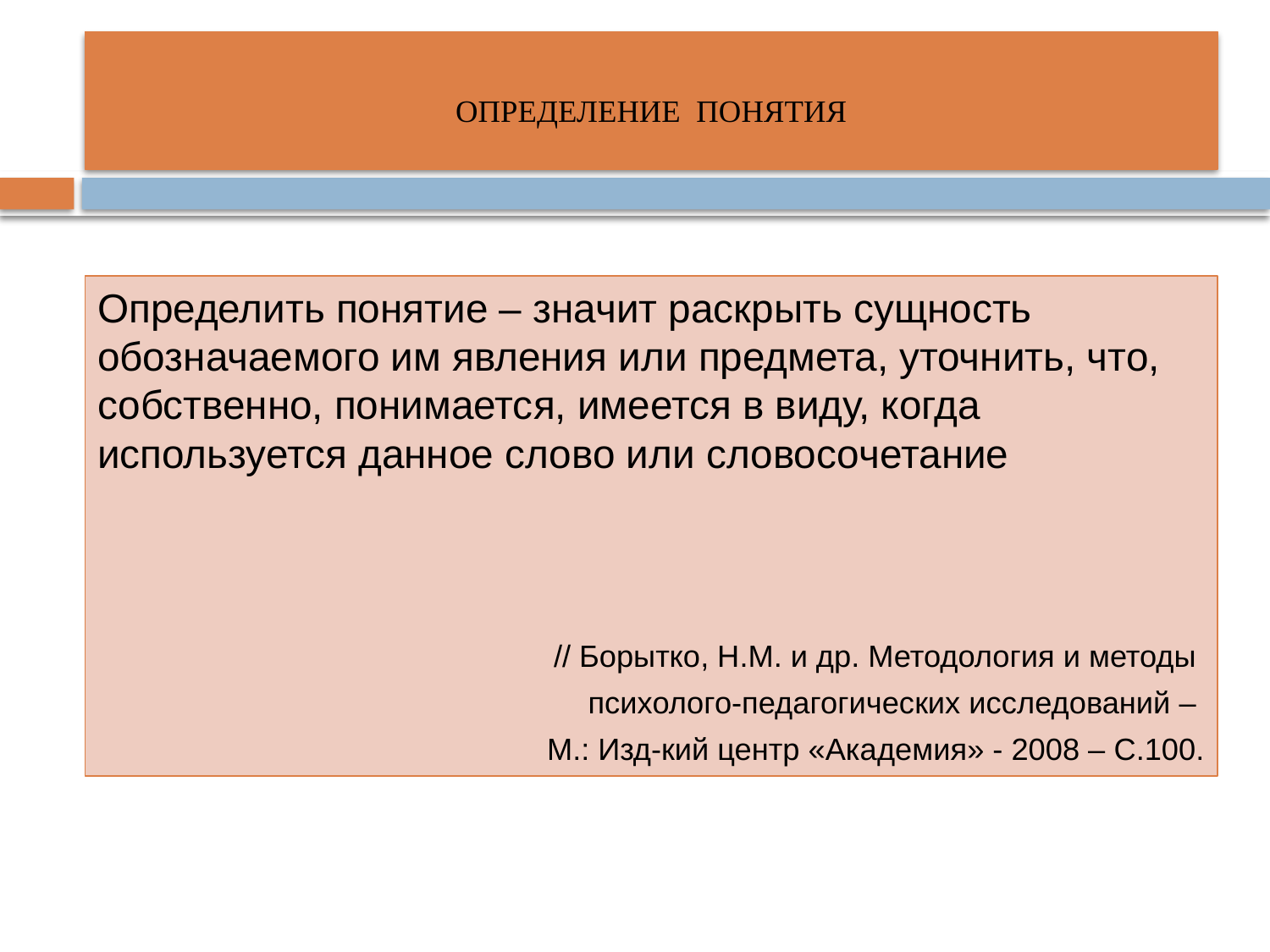

# ОПРЕДЕЛЕНИЕ  ПОНЯТИЯ
Определить понятие – значит раскрыть сущность обозначаемого им явления или предмета, уточнить, что, собственно, понимается, имеется в виду, когда используется данное слово или словосочетание

// Борытко, Н.М. и др. Методология и методы
психолого-педагогических исследований –
М.: Изд-кий центр «Академия» - 2008 – С.100.